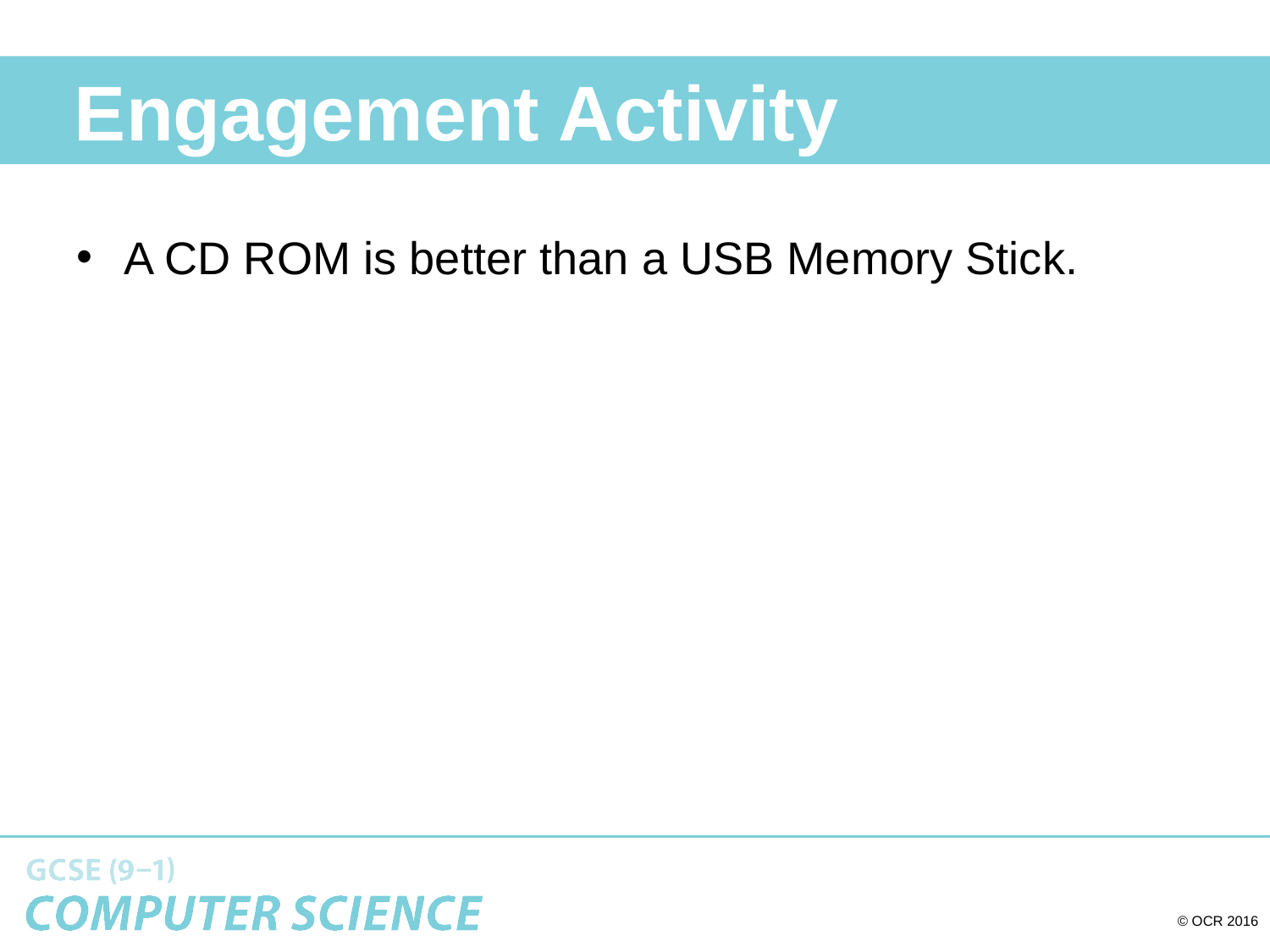

# Engagement Activity
A CD ROM is better than a USB Memory Stick.